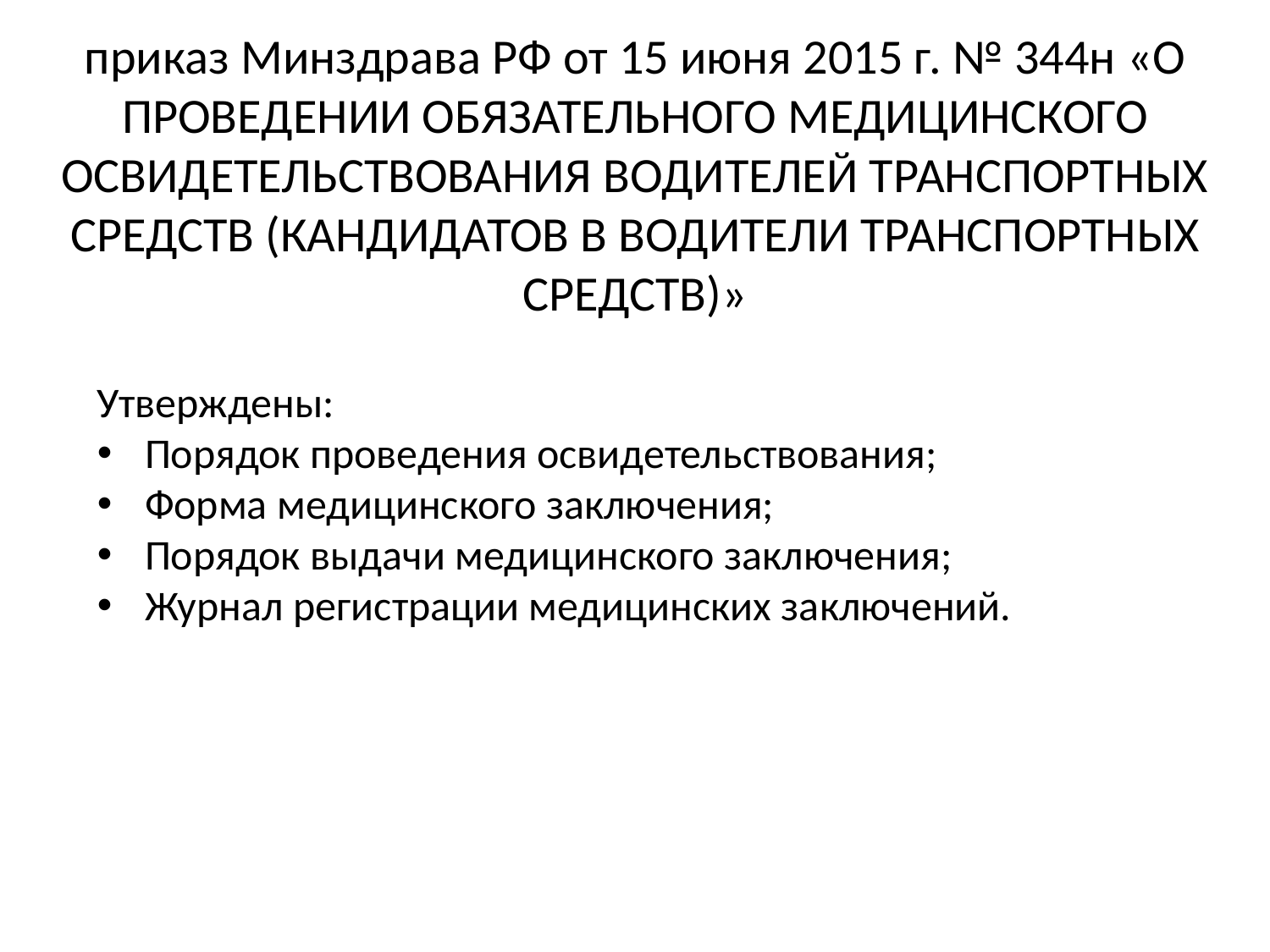

приказ Минздрава РФ от 15 июня 2015 г. № 344н «О ПРОВЕДЕНИИ ОБЯЗАТЕЛЬНОГО МЕДИЦИНСКОГО ОСВИДЕТЕЛЬСТВОВАНИЯ ВОДИТЕЛЕЙ ТРАНСПОРТНЫХ СРЕДСТВ (КАНДИДАТОВ В ВОДИТЕЛИ ТРАНСПОРТНЫХ СРЕДСТВ)»

Утверждены:
Порядок проведения освидетельствования;
Форма медицинского заключения;
Порядок выдачи медицинского заключения;
Журнал регистрации медицинских заключений.